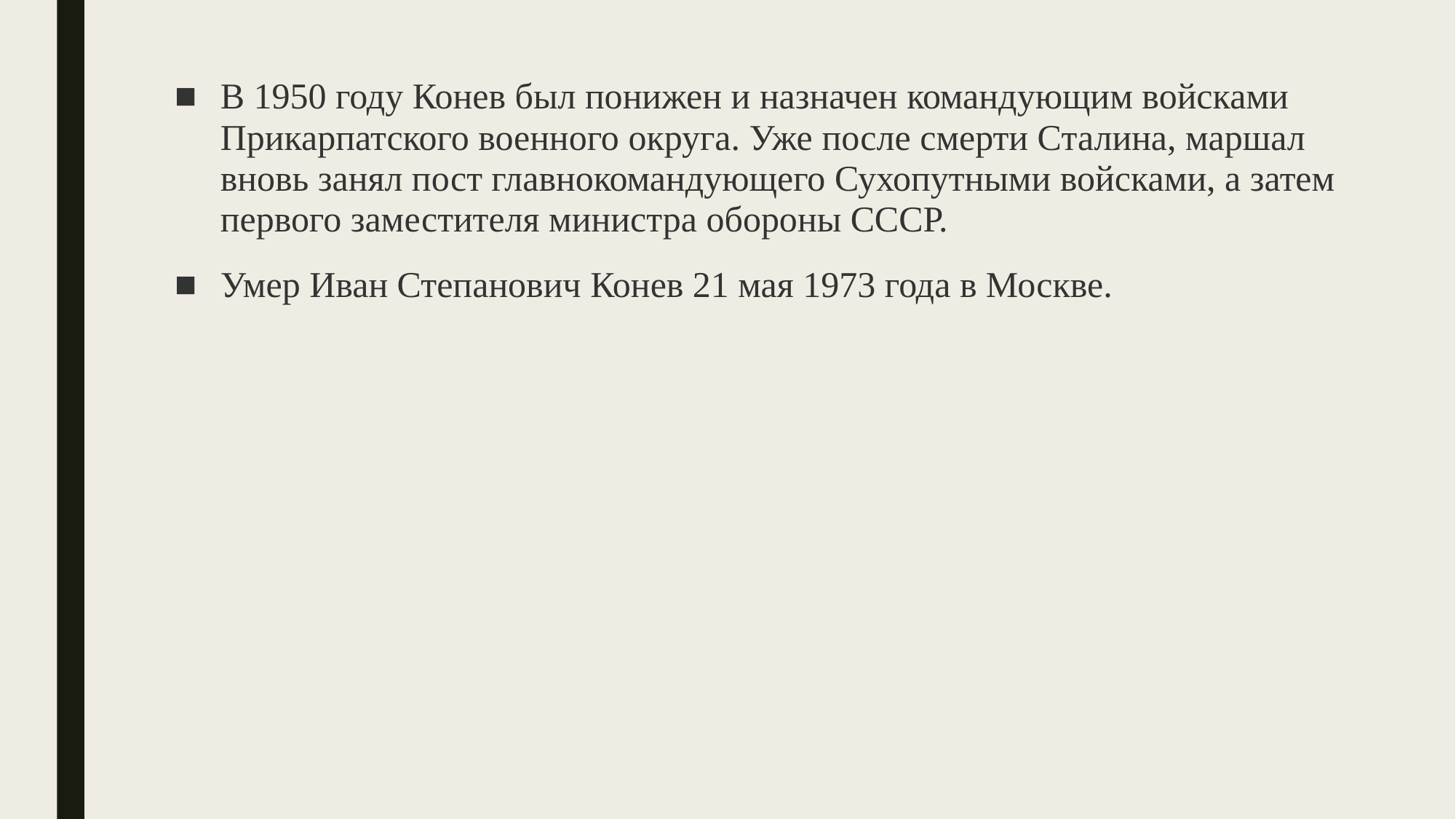

В 1950 году Конев был понижен и назначен командующим войсками Прикарпатского военного округа. Уже после смерти Сталина, маршал вновь занял пост главнокомандующего Сухопутными войсками, а затем первого заместителя министра обороны СССР.
Умер Иван Степанович Конев 21 мая 1973 года в Москве.